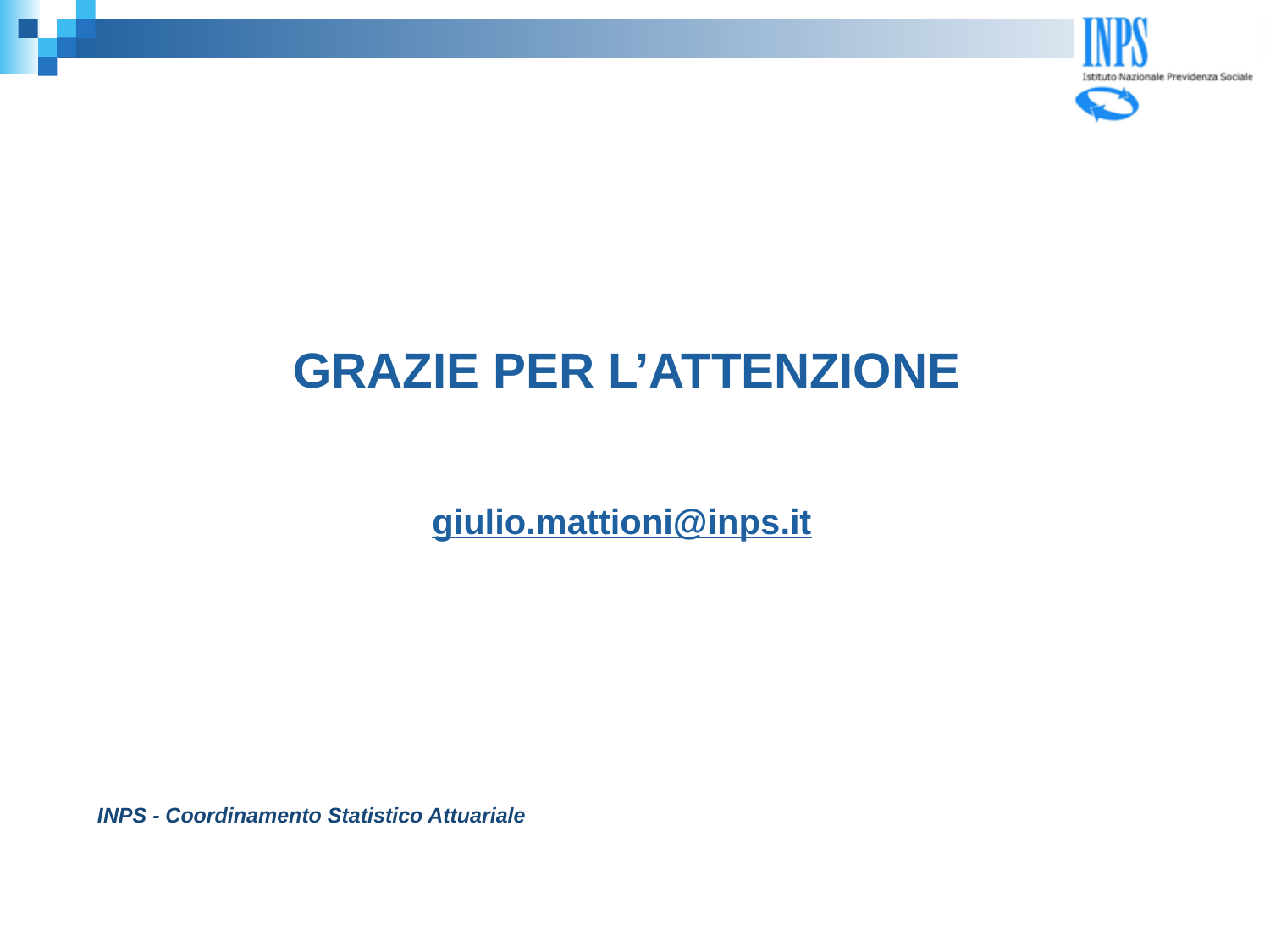

GRAZIE PER L’ATTENZIONE

giulio.mattioni@inps.it

INPS - Coordinamento Statistico Attuariale